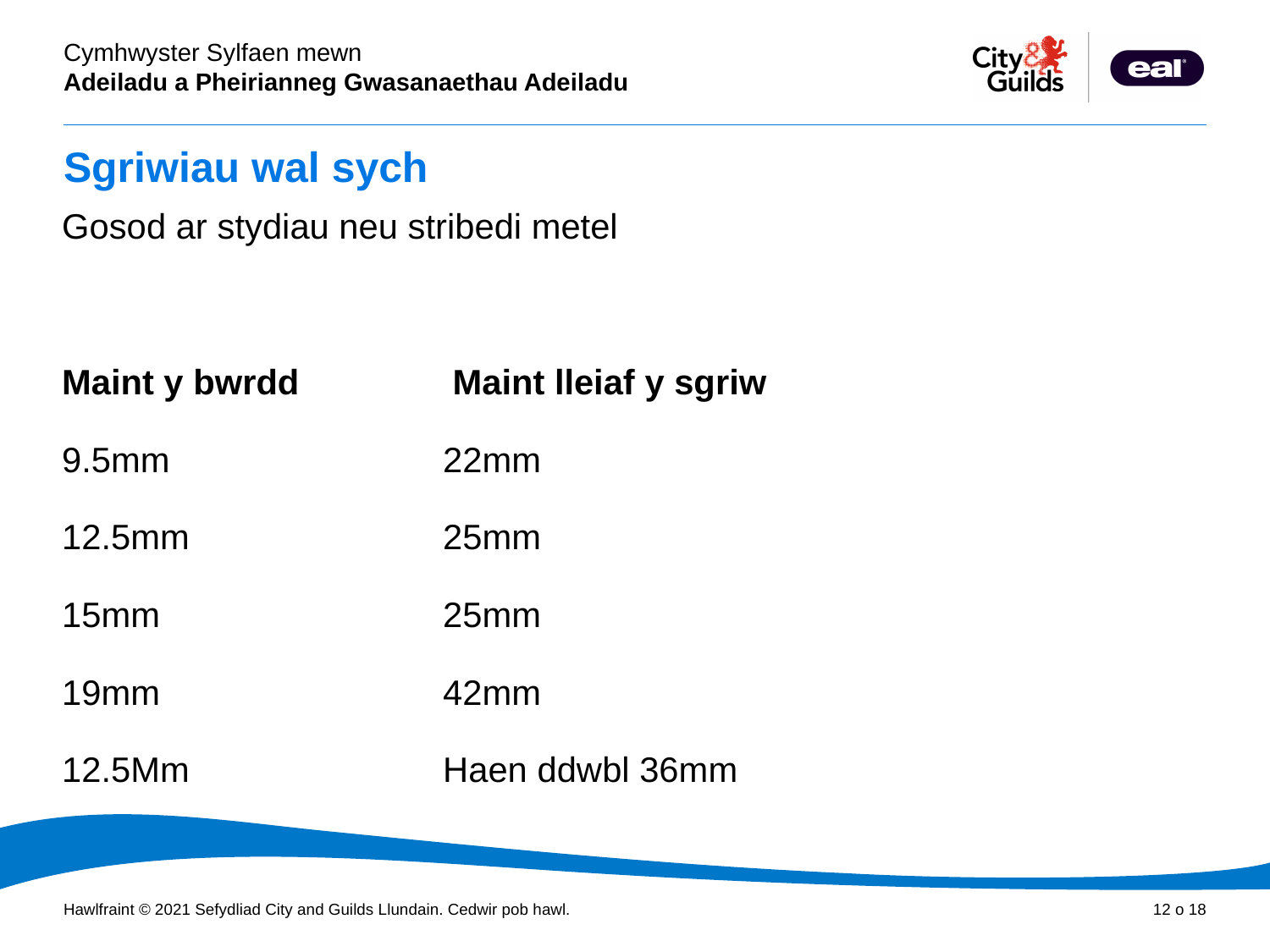

# Sgriwiau wal sych
Gosod ar stydiau neu stribedi metel

Maint y bwrdd      	 Maint lleiaf y sgriw
9.5mm			22mm
12.5mm		25mm
15mm 			25mm
19mm			42mm
12.5Mm 		Haen ddwbl 36mm